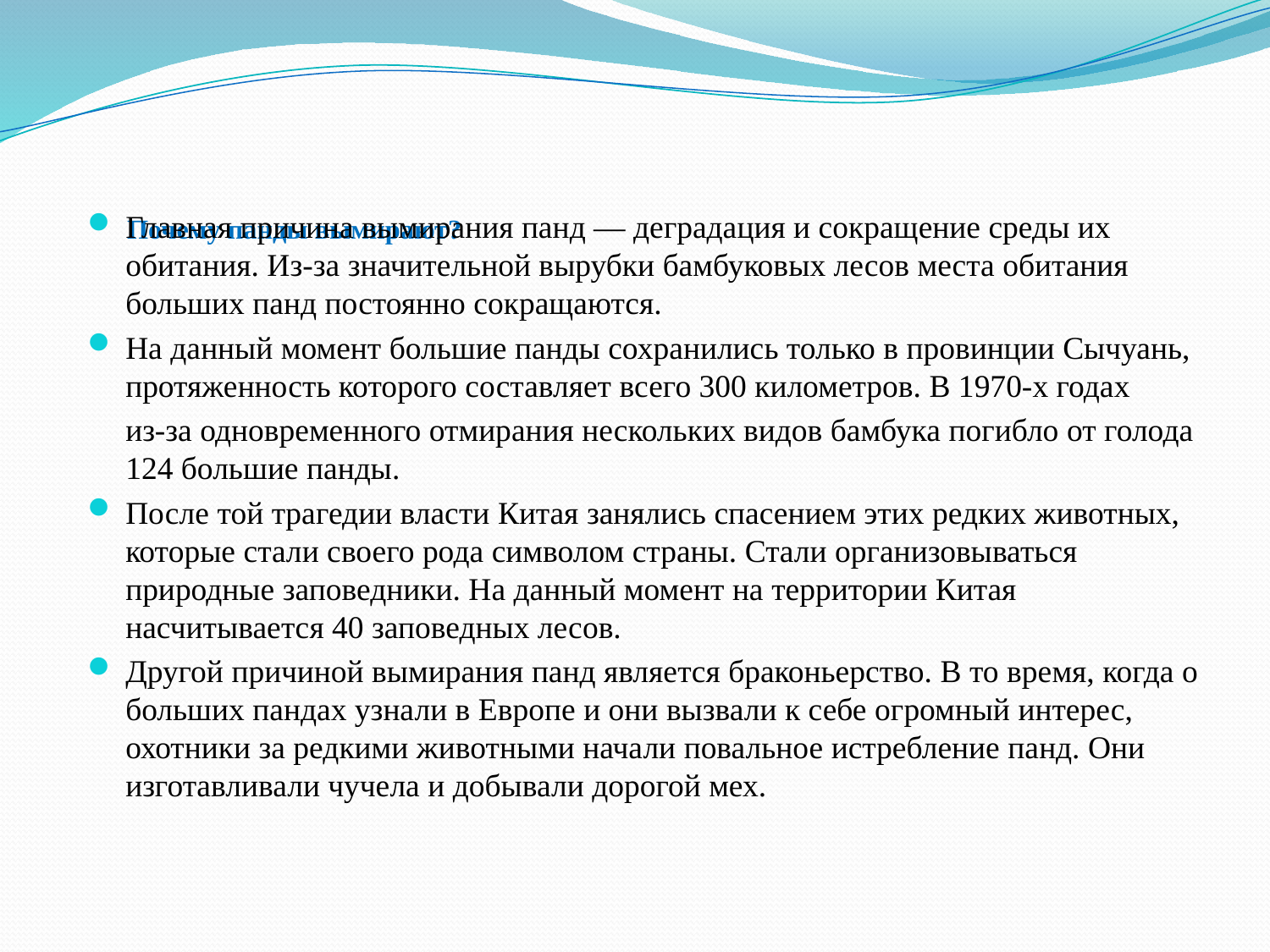

# Почему панды вымирают?

Главная причина вымирания панд — деградация и сокращение среды их обитания. Из-за значительной вырубки бамбуковых лесов места обитания больших панд постоянно сокращаются.
На данный момент большие панды сохранились только в провинции Сычуань, протяженность которого составляет всего 300 километров. В 1970-х годах
	из-за одновременного отмирания нескольких видов бамбука погибло от голода 124 большие панды.
После той трагедии власти Китая занялись спасением этих редких животных, которые стали своего рода символом страны. Стали организовываться природные заповедники. На данный момент на территории Китая насчитывается 40 заповедных лесов.
Другой причиной вымирания панд является браконьерство. В то время, когда о больших пандах узнали в Европе и они вызвали к себе огромный интерес, охотники за редкими животными начали повальное истребление панд. Они изготавливали чучела и добывали дорогой мех.